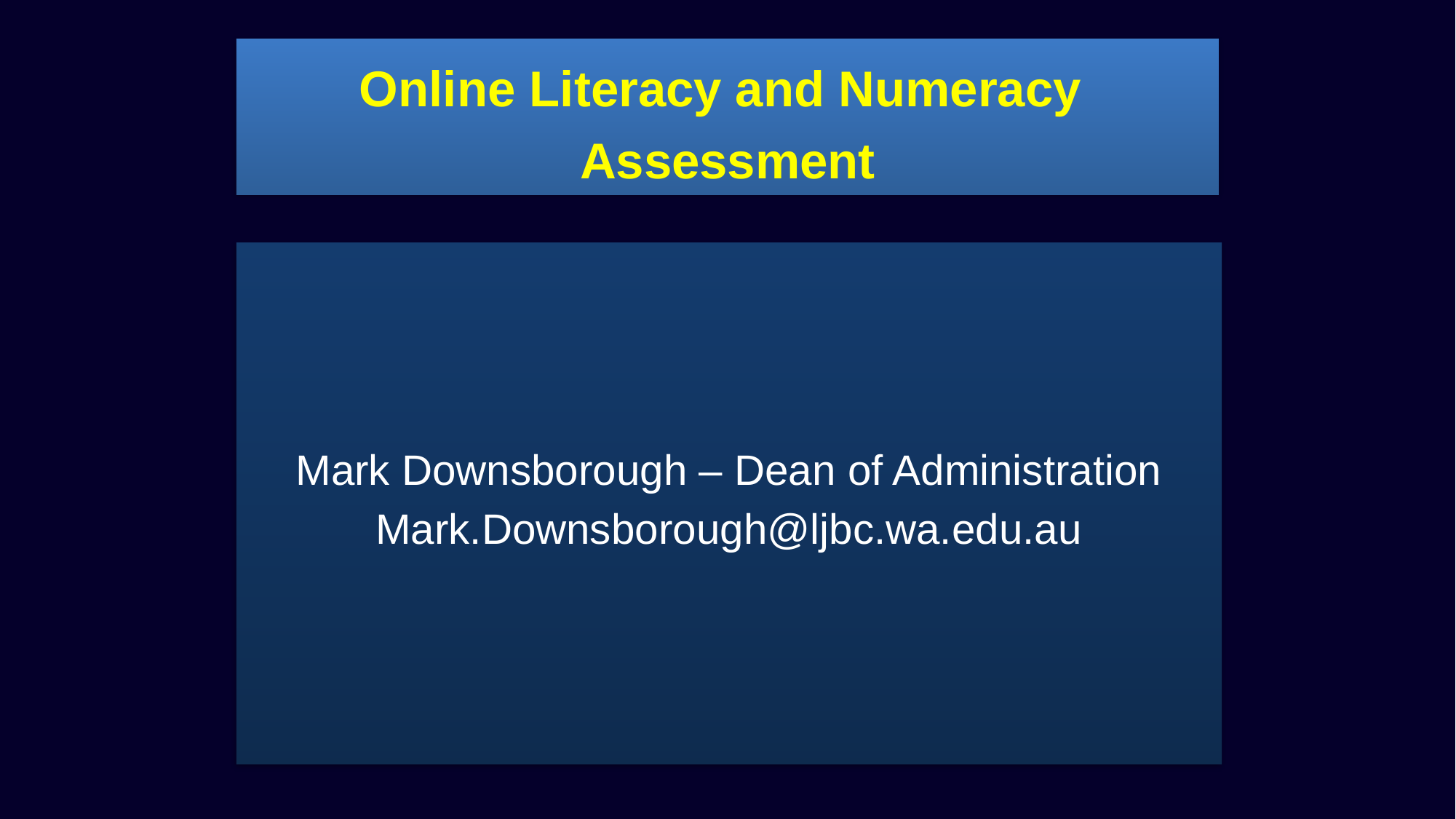

Online Literacy and Numeracy  Assessment

Mark Downsborough – Dean of Administration
Mark.Downsborough@ljbc.wa.edu.au